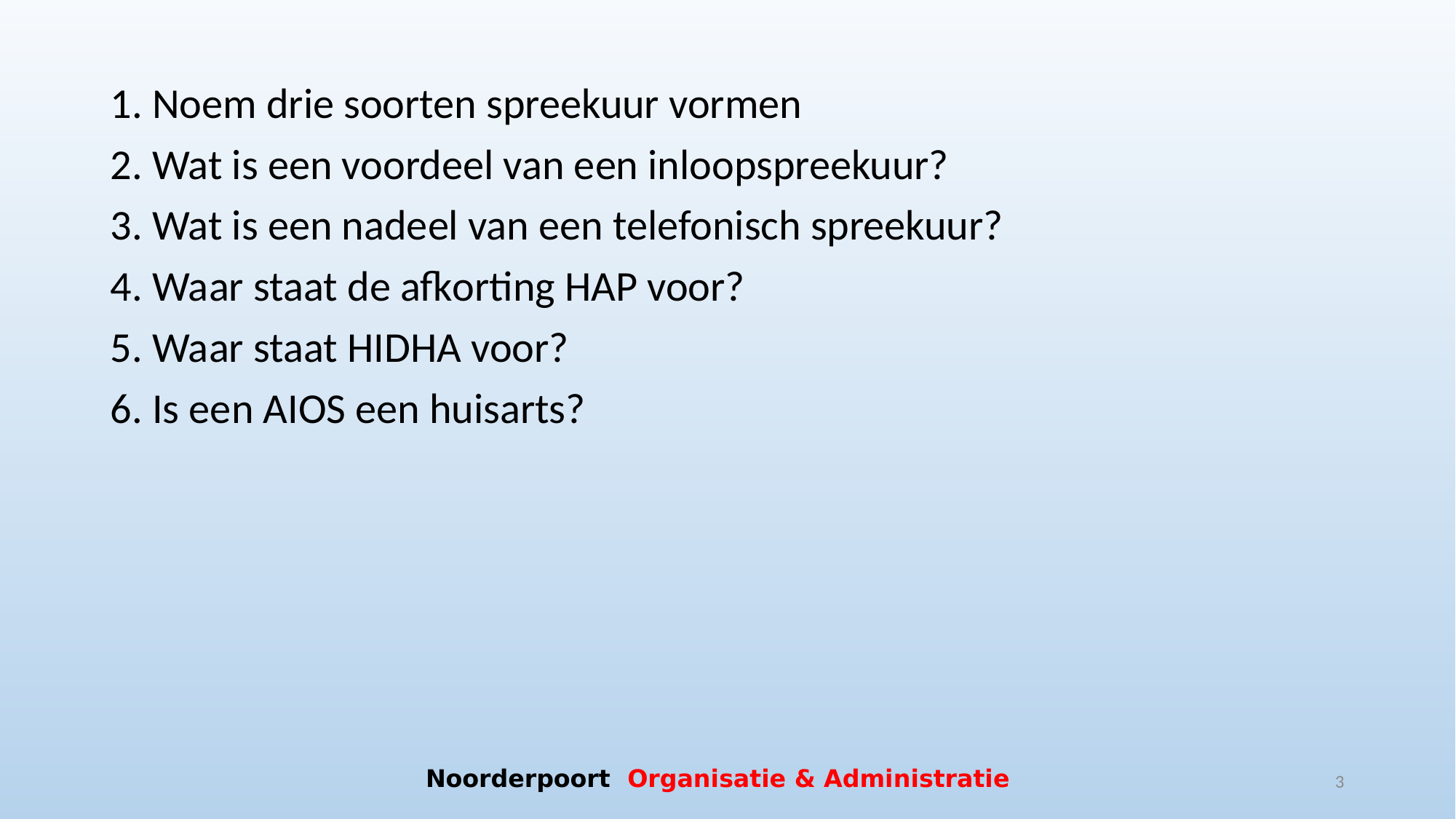

1. Noem drie soorten spreekuur vormen
2. Wat is een voordeel van een inloopspreekuur?
3. Wat is een nadeel van een telefonisch spreekuur?
4. Waar staat de afkorting HAP voor?
5. Waar staat HIDHA voor?
6. Is een AIOS een huisarts?
Noorderpoort  Organisatie & Administratie
3